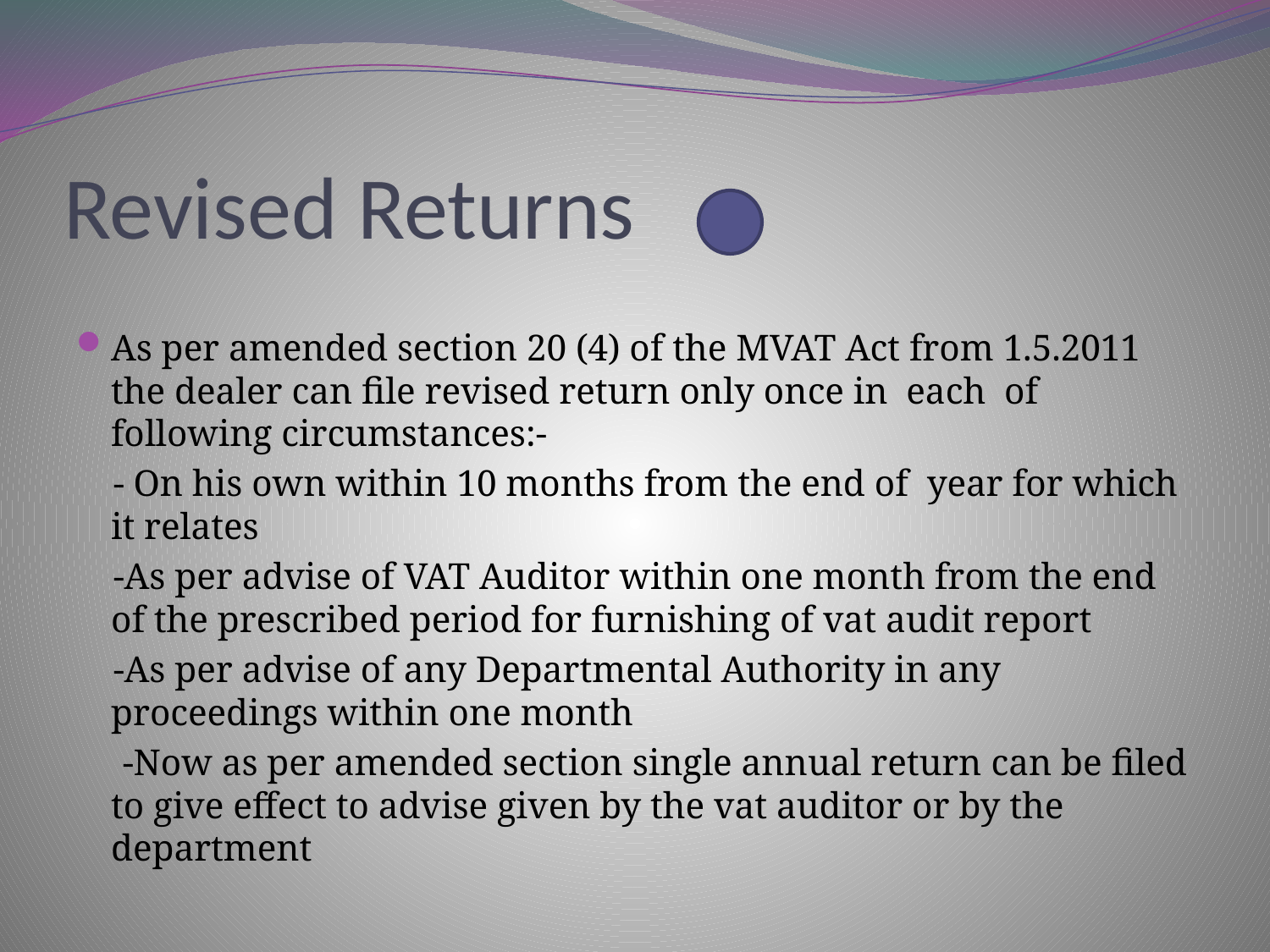

# Revised Returns

As per amended section 20 (4) of the MVAT Act from 1.5.2011 the dealer can file revised return only once in  each  of  following circumstances:-
    - On his own within 10 months from the end of  year for which it relates
    -As per advise of VAT Auditor within one month from the end of the prescribed period for furnishing of vat audit report
    -As per advise of any Departmental Authority in any proceedings within one month
     -Now as per amended section single annual return can be filed to give effect to advise given by the vat auditor or by the department